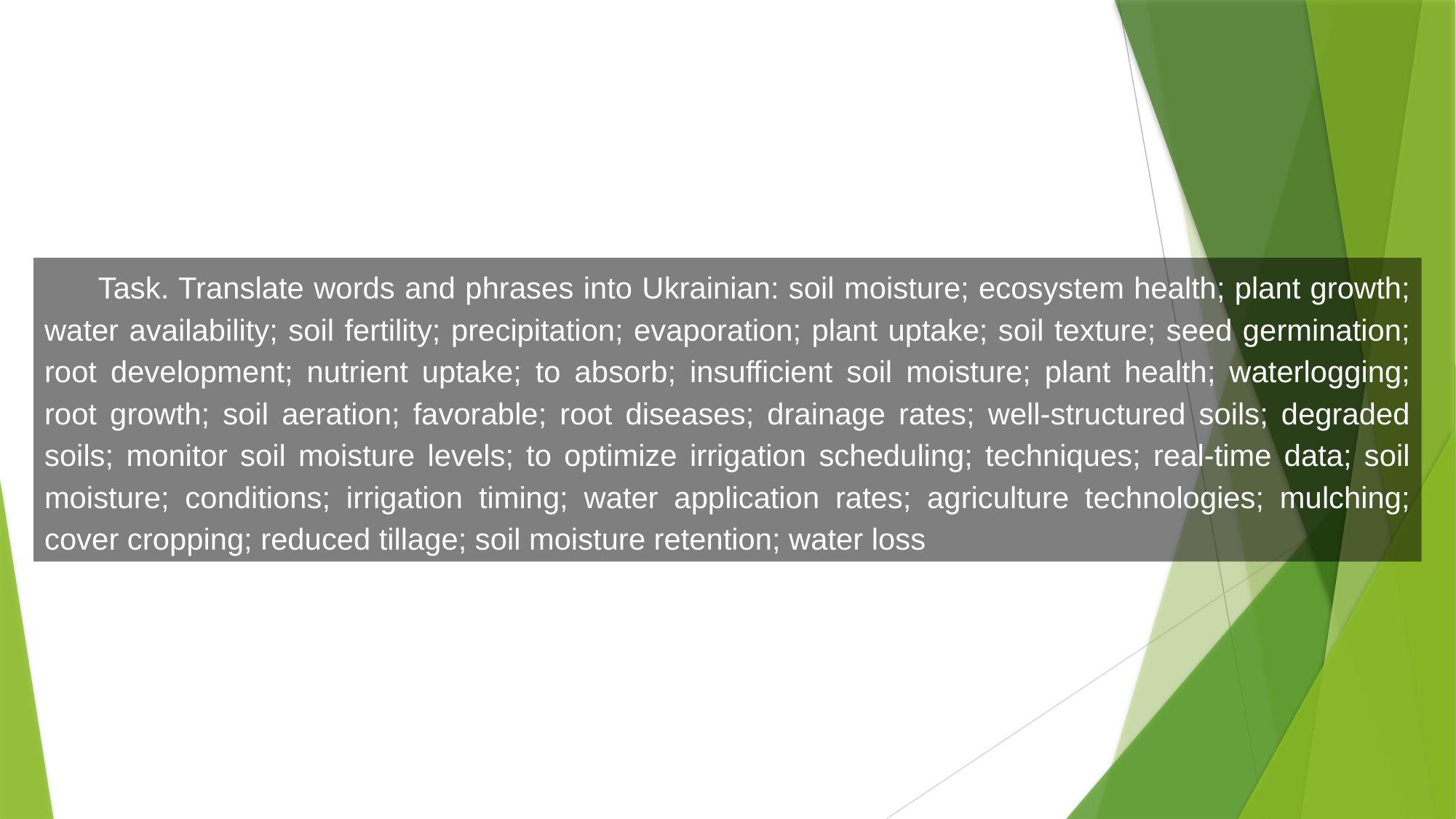

Task. Translate words and phrases into Ukrainian: soil moisture; ecosystem health; plant growth; water availability; soil fertility; precipitation; evaporation; plant uptake; soil texture; seed germination; root development; nutrient uptake; to absorb; insufficient soil moisture; plant health; waterlogging; root growth; soil aeration; favorable; root diseases; drainage rates; well-structured soils; degraded soils; monitor soil moisture levels; to optimize irrigation scheduling; techniques; real-time data; soil moisture; conditions; irrigation timing; water application rates; agriculture technologies; mulching; cover cropping; reduced tillage; soil moisture retention; water loss